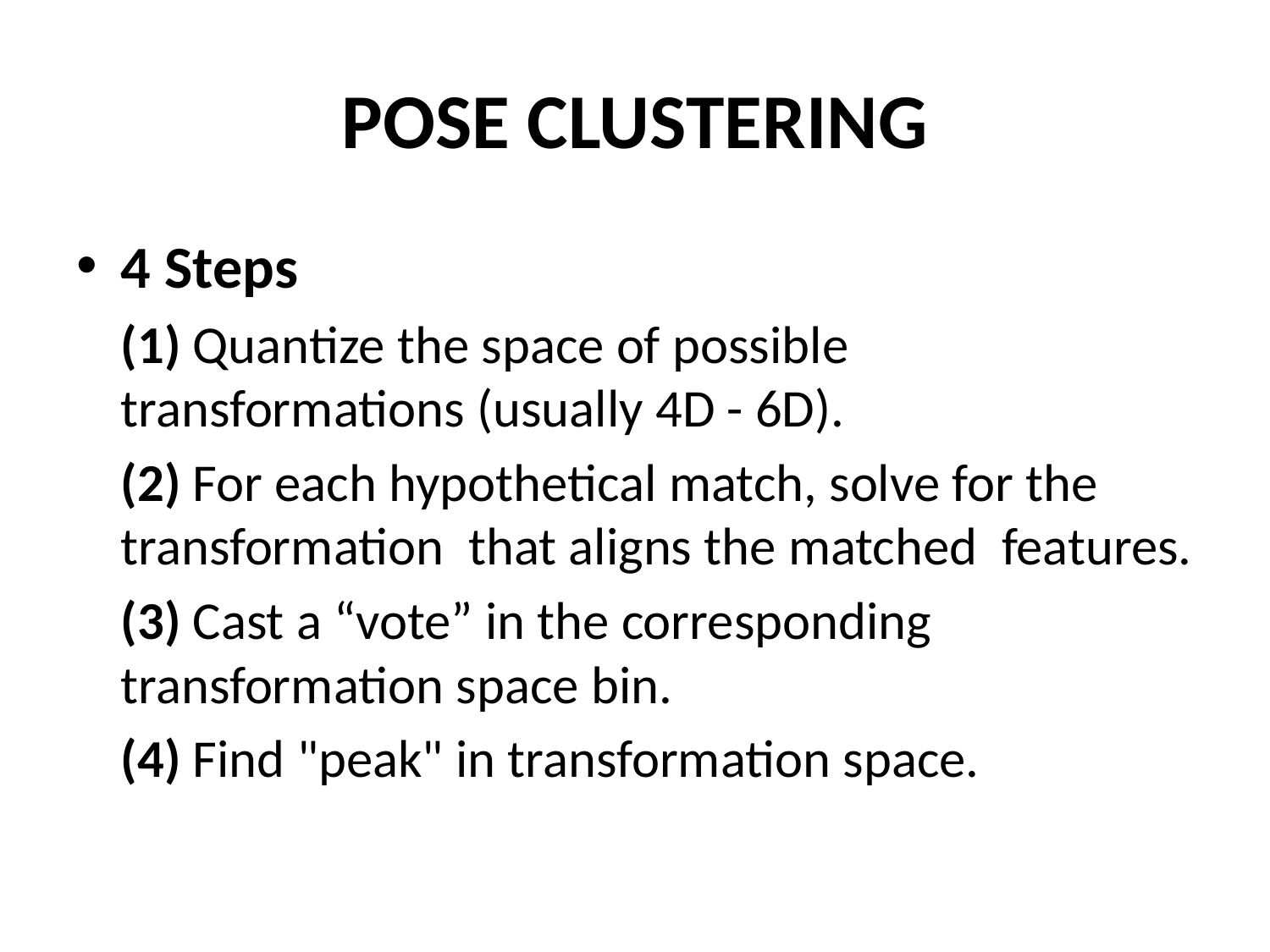

# POSE CLUSTERING
4 Steps
		(1) Quantize the space of possible transformations (usually 4D - 6D).
		(2) For each hypothetical match, solve for the transformation  that aligns the matched  features.
		(3) Cast a “vote” in the corresponding transformation space bin.
		(4) Find "peak" in transformation space.